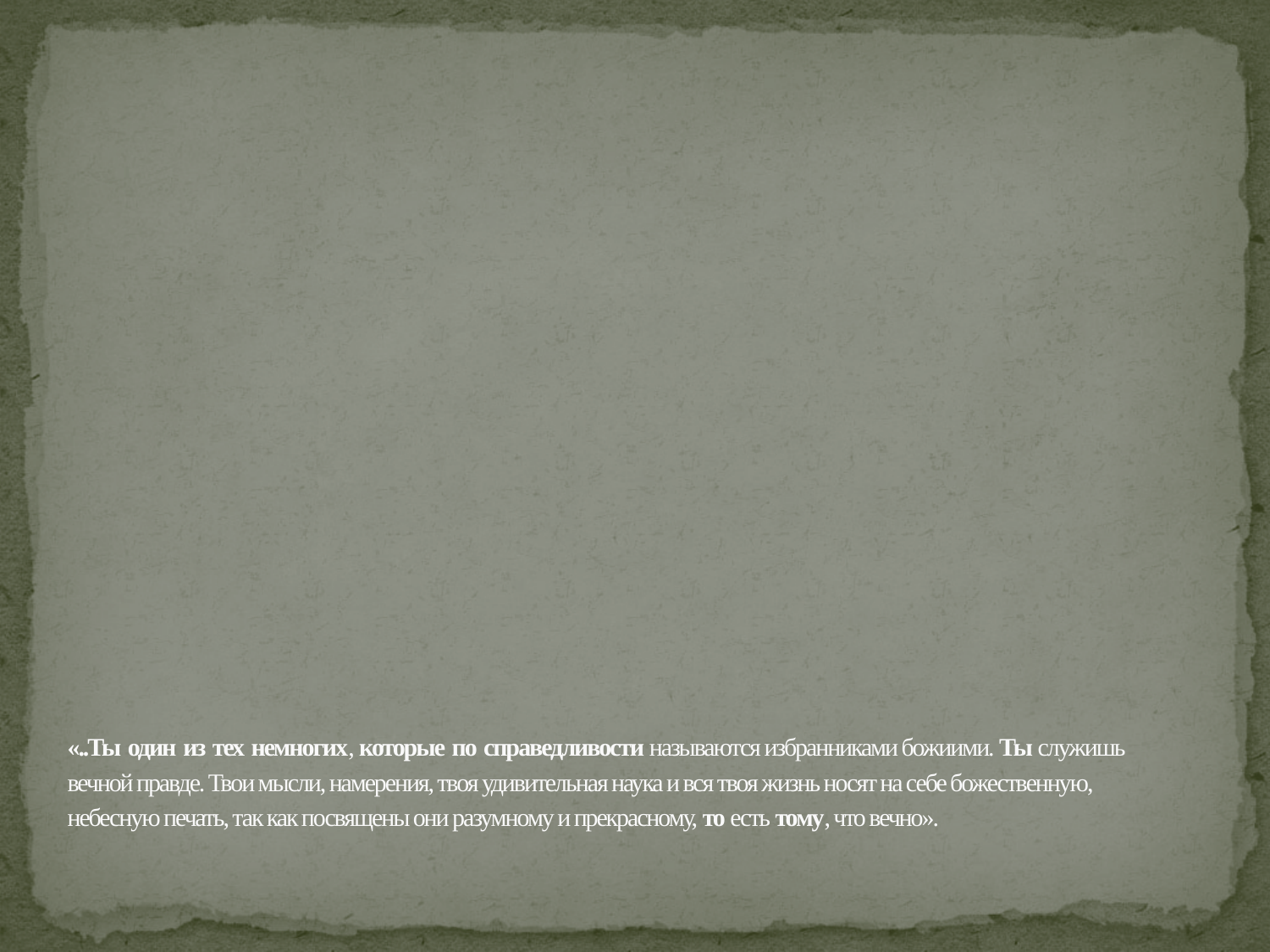

# «..Ты один из тех немногих, которые по справедливости называются избранниками божиими. Ты служишь вечной правде. Твои мысли, намерения, твоя удивительная наука и вся твоя жизнь носят на себе божественную, небесную печать, так как посвящены они разумному и прекрасному, то есть тому, что вечно».